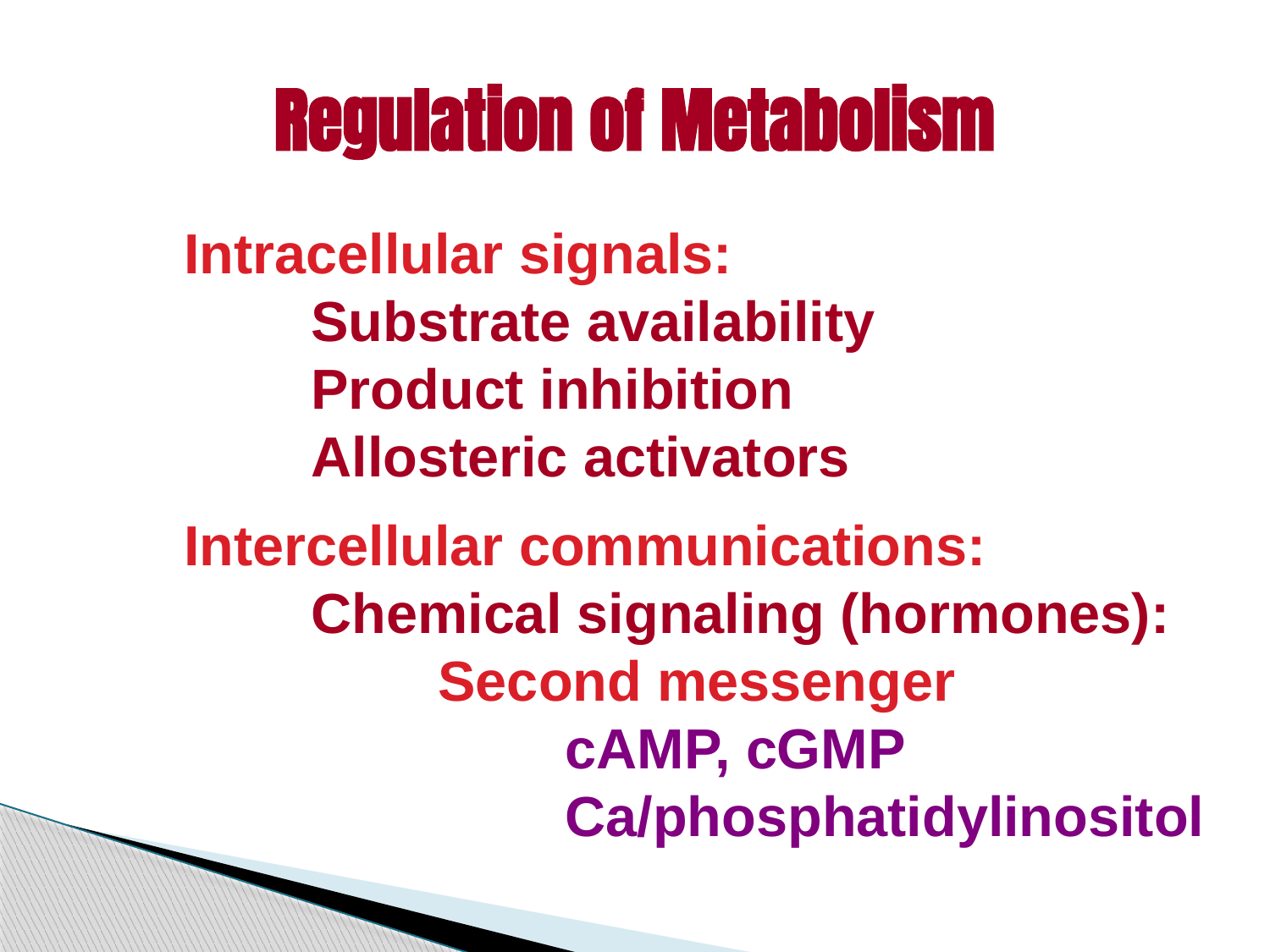

# Regulation of Metabolism
Intracellular signals:
	Substrate availability
	Product inhibition
	Allosteric activators
Intercellular communications:
	Chemical signaling (hormones):
		Second messenger
			cAMP, cGMP
			Ca/phosphatidylinositol